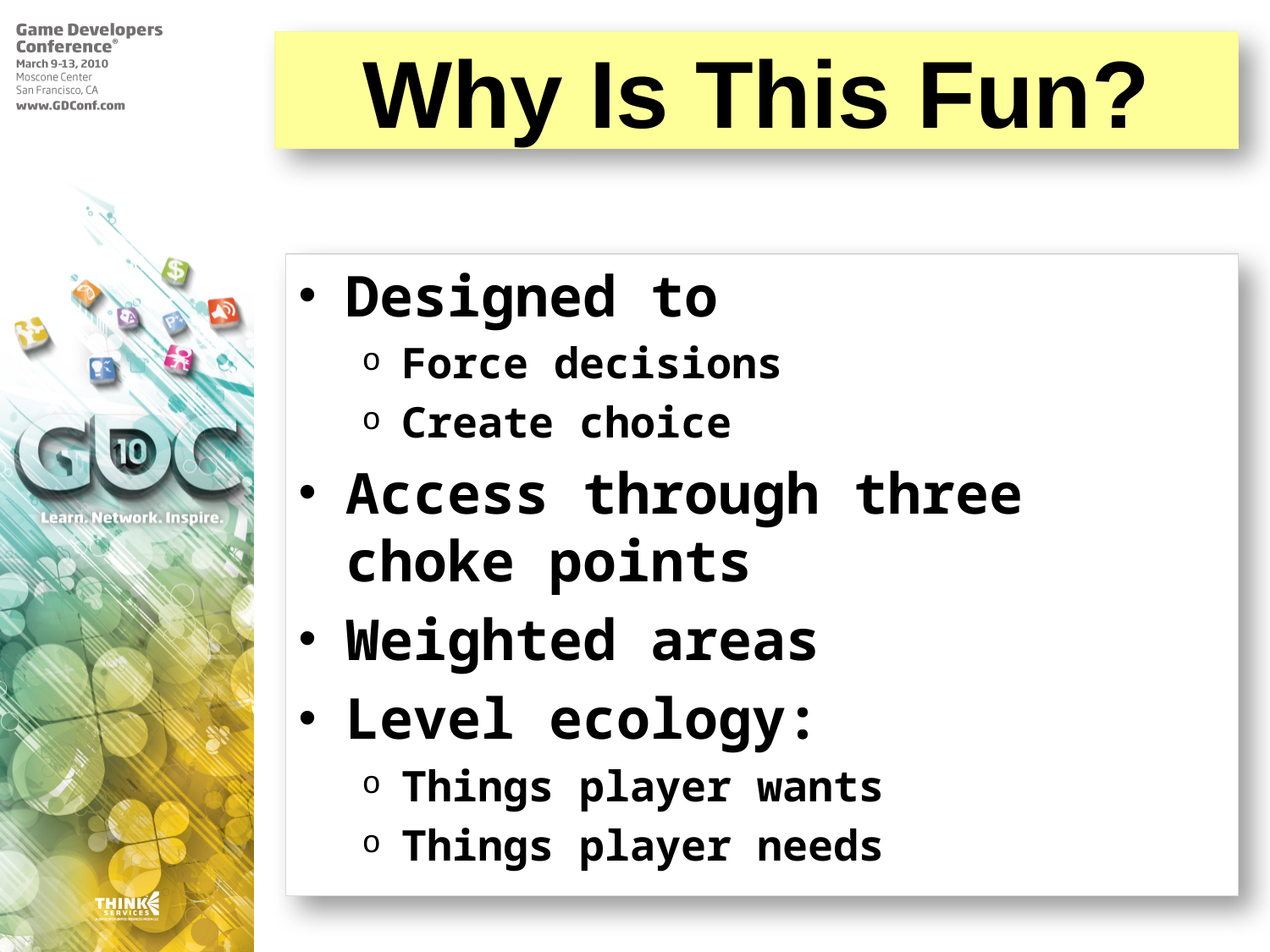

# Why Is This Fun?
Designed to
Force decisions
Create choice
Access through three choke points
Weighted areas
Level ecology:
Things player wants
Things player needs